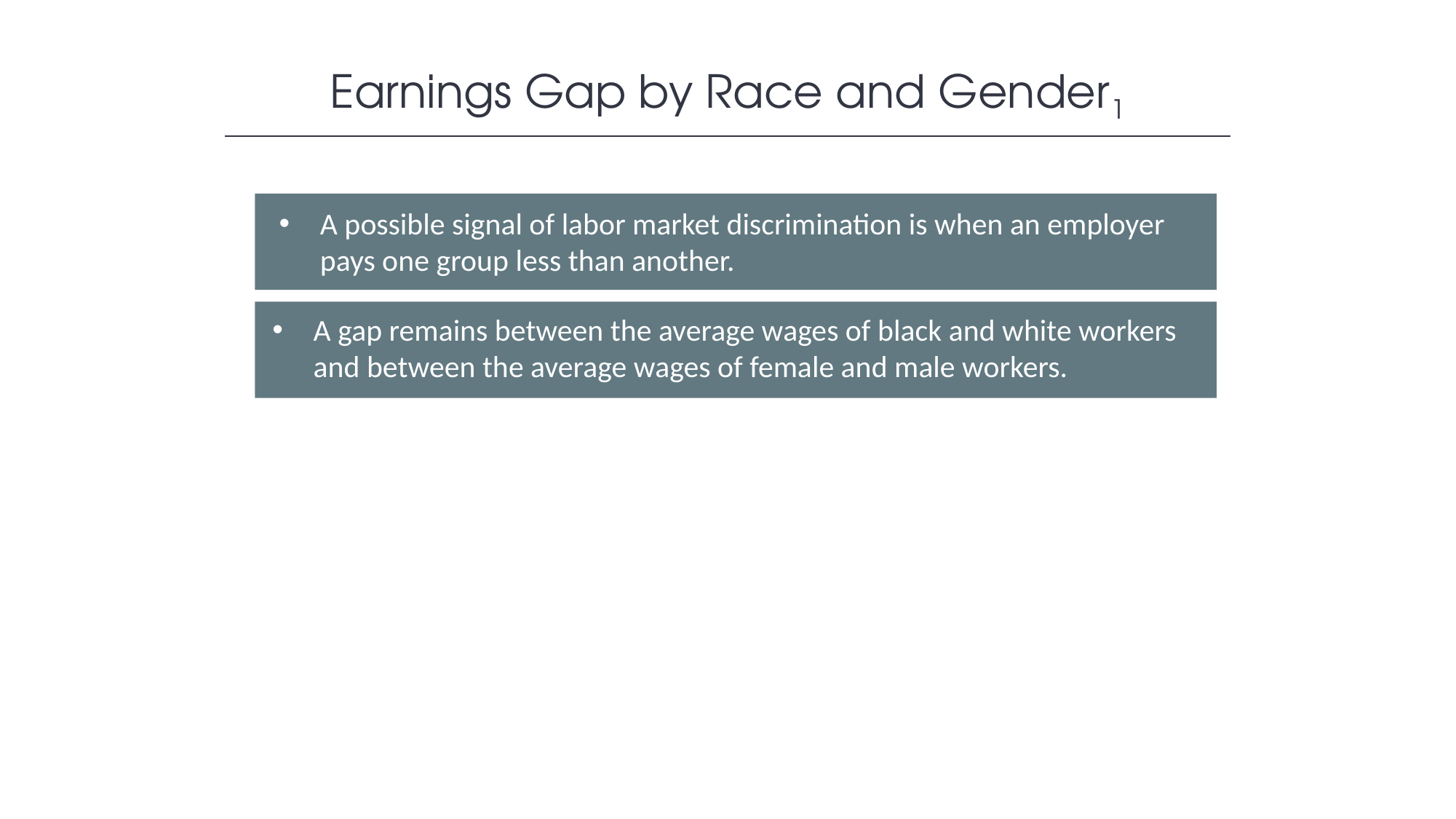

Earnings Gap by Race and Gender1

A possible signal of labor market discrimination is when an employer pays one group less than another.

A gap remains between the average wages of black and white workers and between the average wages of female and male workers.